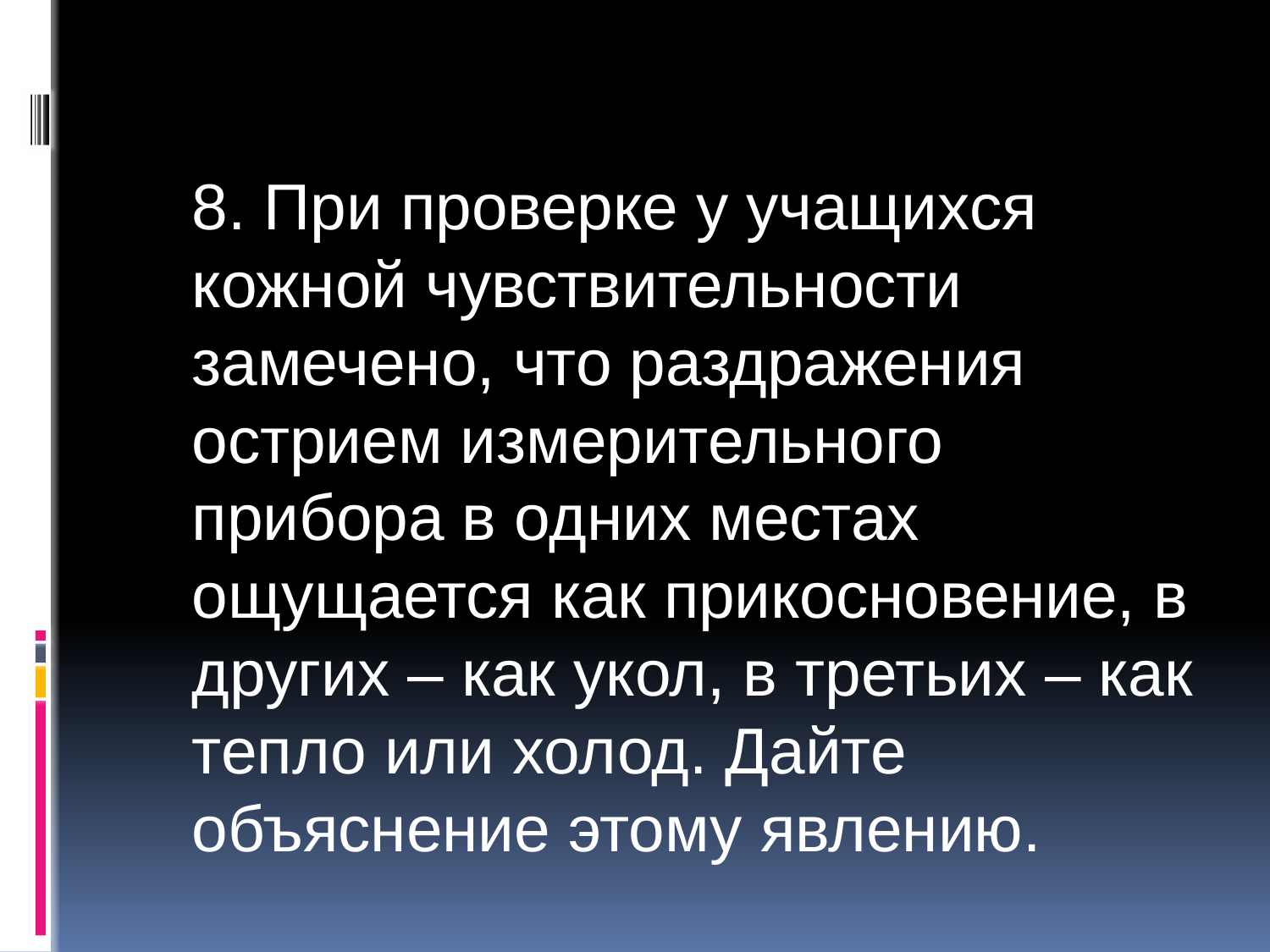

#
	8. При проверке у учащихся кожной чувствительности замечено, что раздражения острием измерительного прибора в одних местах ощущается как прикосновение, в других – как укол, в третьих – как тепло или холод. Дайте объяснение этому явлению.